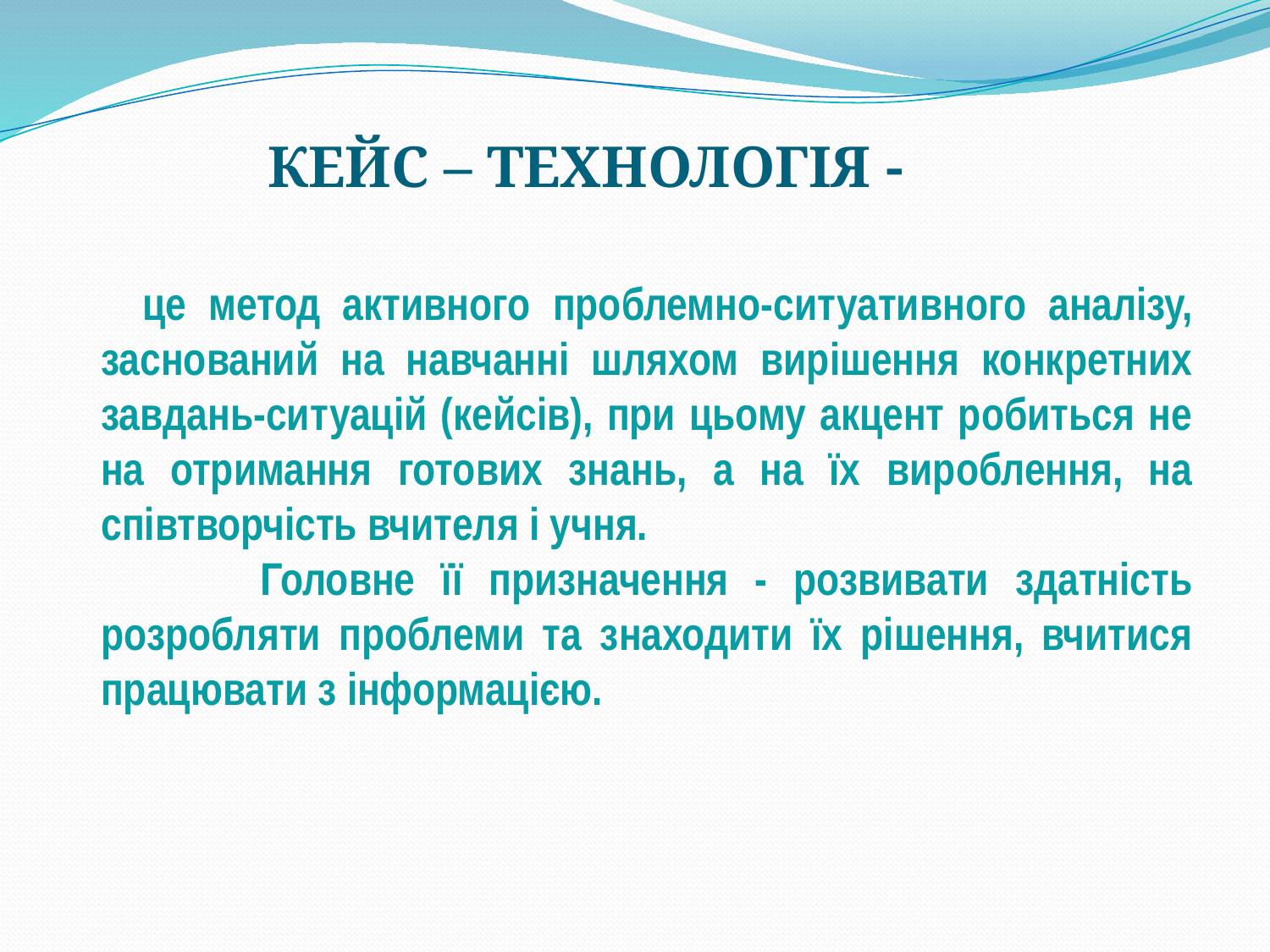

# КЕЙС – ТЕХНОЛОГІЯ -
   це метод активного проблемно-ситуативного аналізу, заснований на навчанні шляхом вирішення конкретних завдань-ситуацій (кейсів), при цьому акцент робиться не на отримання готових знань, а на їх вироблення, на співтворчість вчителя і учня.
       Головне її призначення - розвивати здатність розробляти проблеми та знаходити їх рішення, вчитися працювати з інформацією.